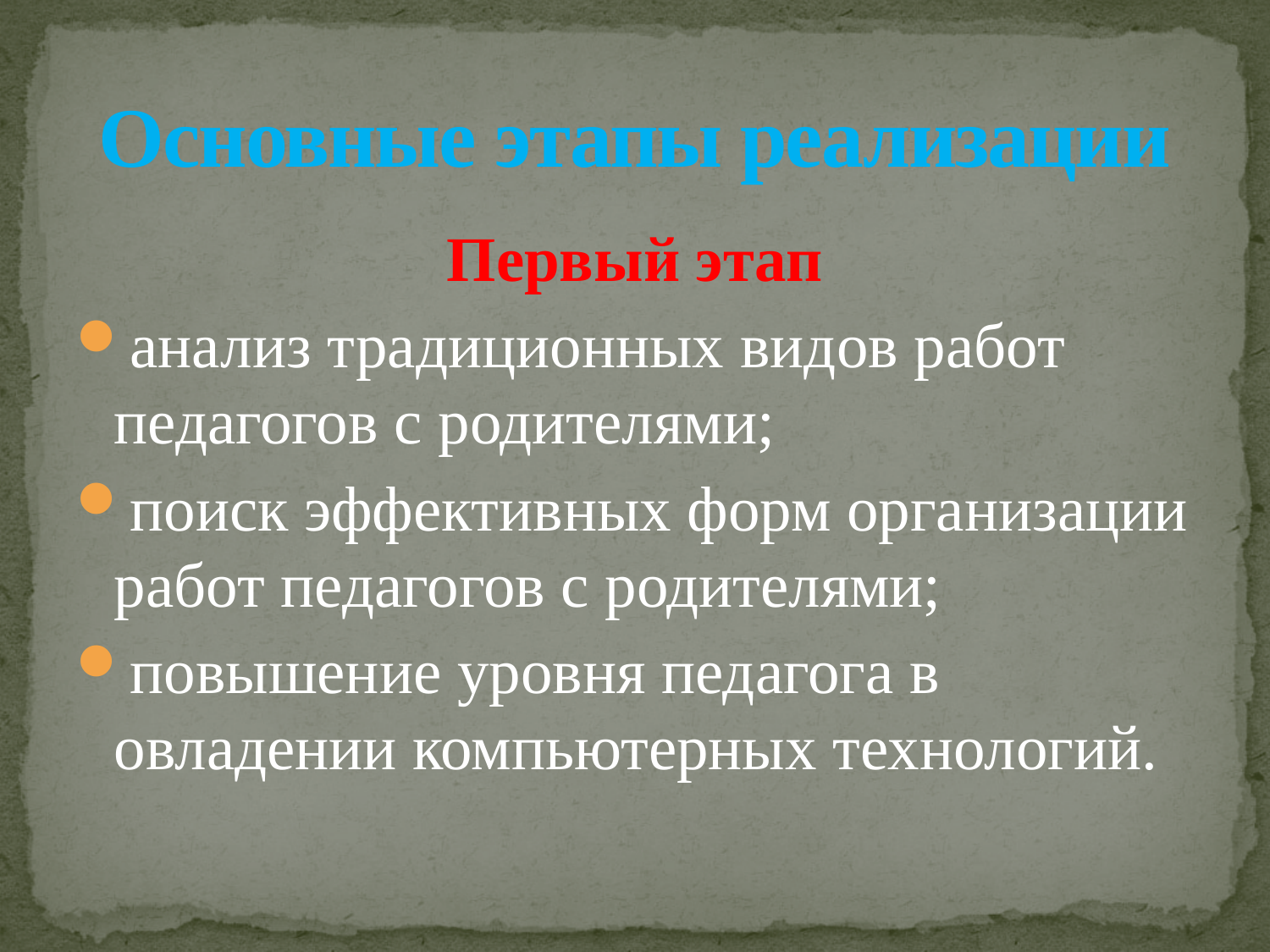

# Основные этапы реализации
Первый этап
анализ традиционных видов работ педагогов с родителями;
поиск эффективных форм организации работ педагогов с родителями;
повышение уровня педагога в овладении компьютерных технологий.